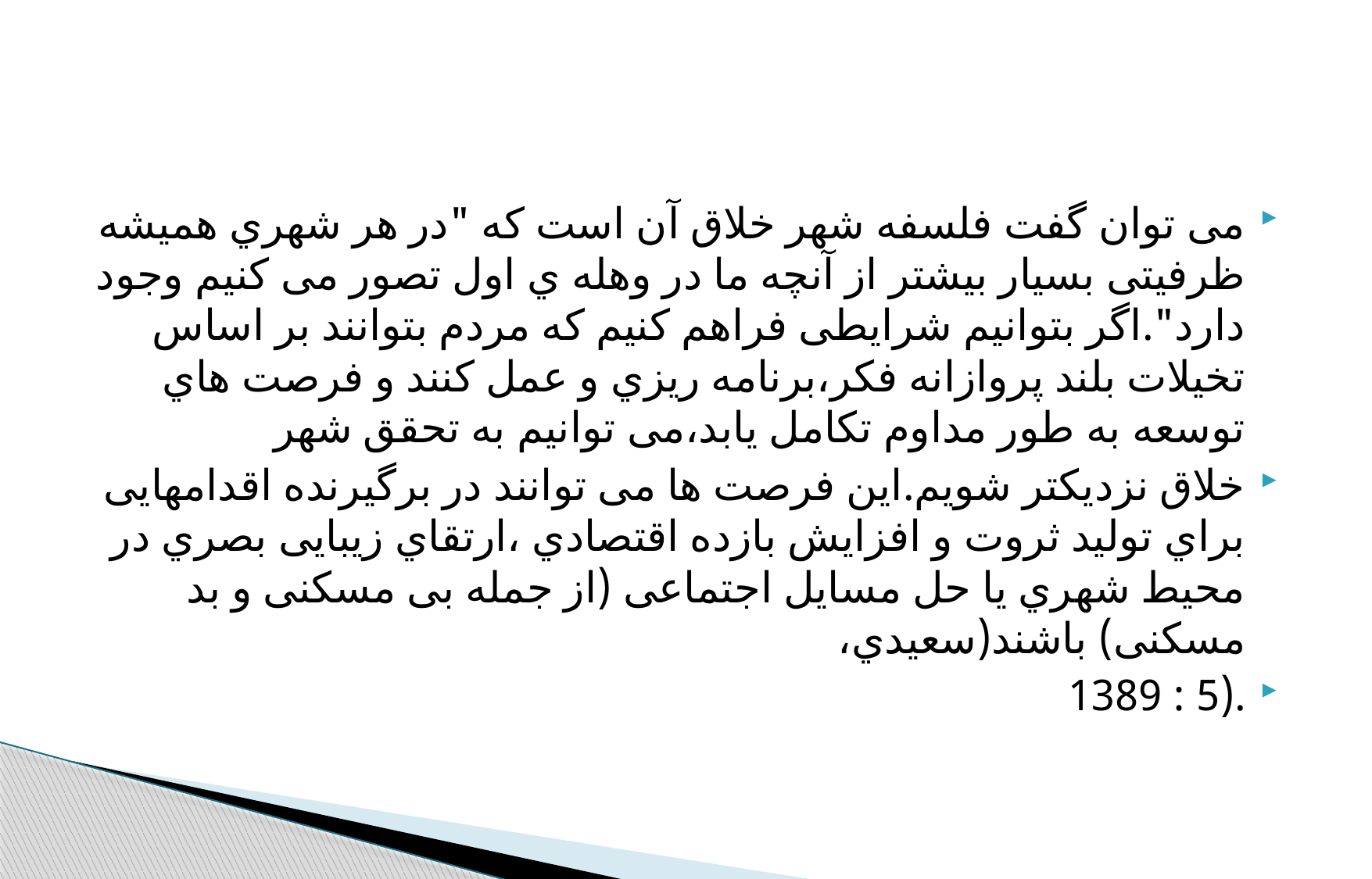

#
می توان گفت فلسفه شهر خلاق آن است که "در هر شهري همیشه ظرفیتی بسیار بیشتر از آنچه ما در وهله ي اول تصور می کنیم وجود دارد".اگر بتوانیم شرایطی فراهم کنیم که مردم بتوانند بر اساس تخیلات بلند پروازانه فکر،برنامه ریزي و عمل کنند و فرصت هاي توسعه به طور مداوم تکامل یابد،می توانیم به تحقق شهر
خلاق نزدیکتر شویم.این فرصت ها می توانند در برگیرنده اقدامهایی براي تولید ثروت و افزایش بازده اقتصادي ،ارتقاي زیبایی بصري در محیط شهري یا حل مسایل اجتماعی (از جمله بی مسکنی و بد مسکنی) باشند(سعیدي،
.(5 : 1389